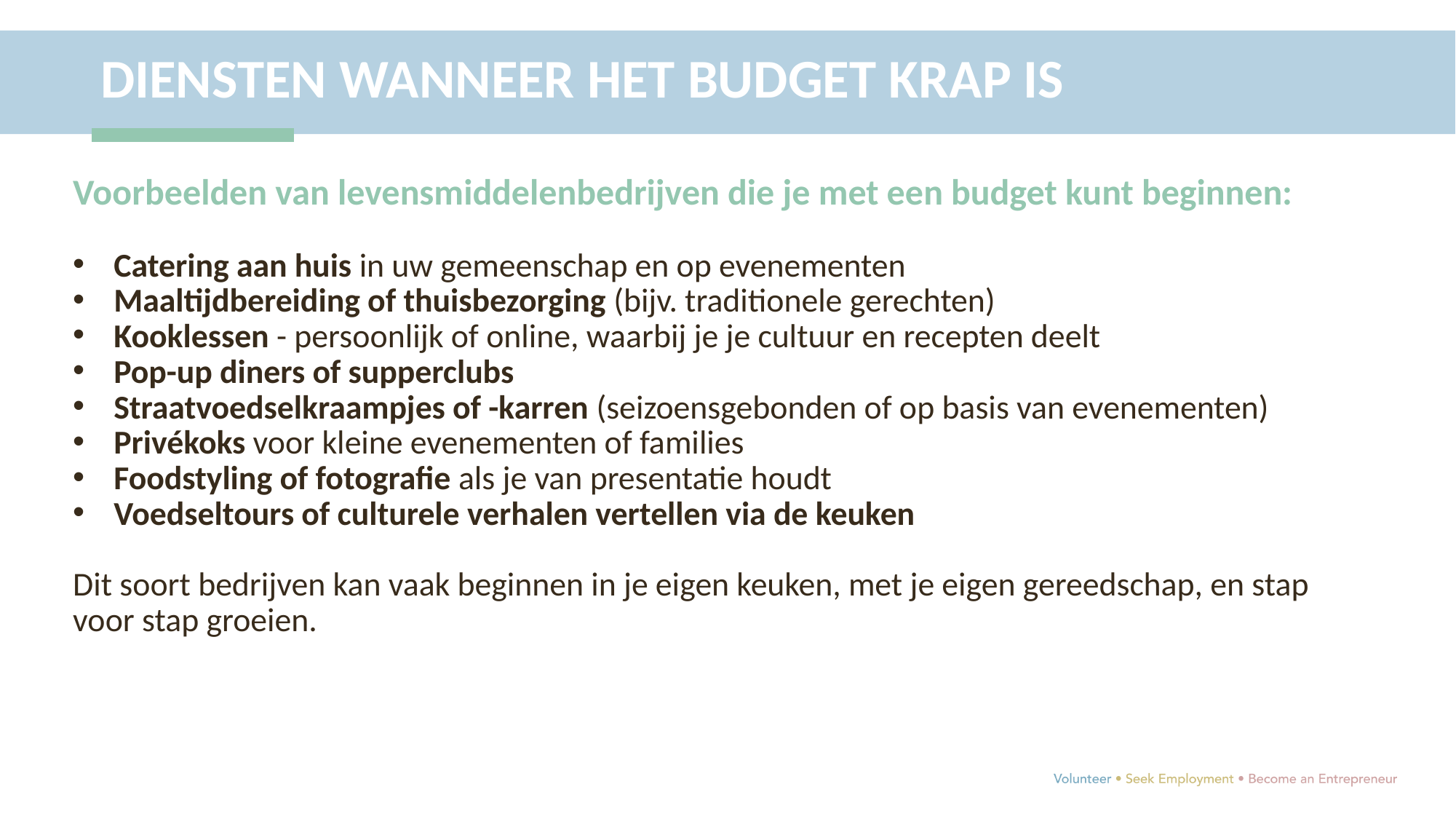

DIENSTEN WANNEER HET BUDGET KRAP IS
Voorbeelden van levensmiddelenbedrijven die je met een budget kunt beginnen:

Catering aan huis in uw gemeenschap en op evenementen
Maaltijdbereiding of thuisbezorging (bijv. traditionele gerechten)
Kooklessen - persoonlijk of online, waarbij je je cultuur en recepten deelt
Pop-up diners of supperclubs
Straatvoedselkraampjes of -karren (seizoensgebonden of op basis van evenementen)
Privékoks voor kleine evenementen of families
Foodstyling of fotografie als je van presentatie houdt
Voedseltours of culturele verhalen vertellen via de keuken

Dit soort bedrijven kan vaak beginnen in je eigen keuken, met je eigen gereedschap, en stap voor stap groeien.